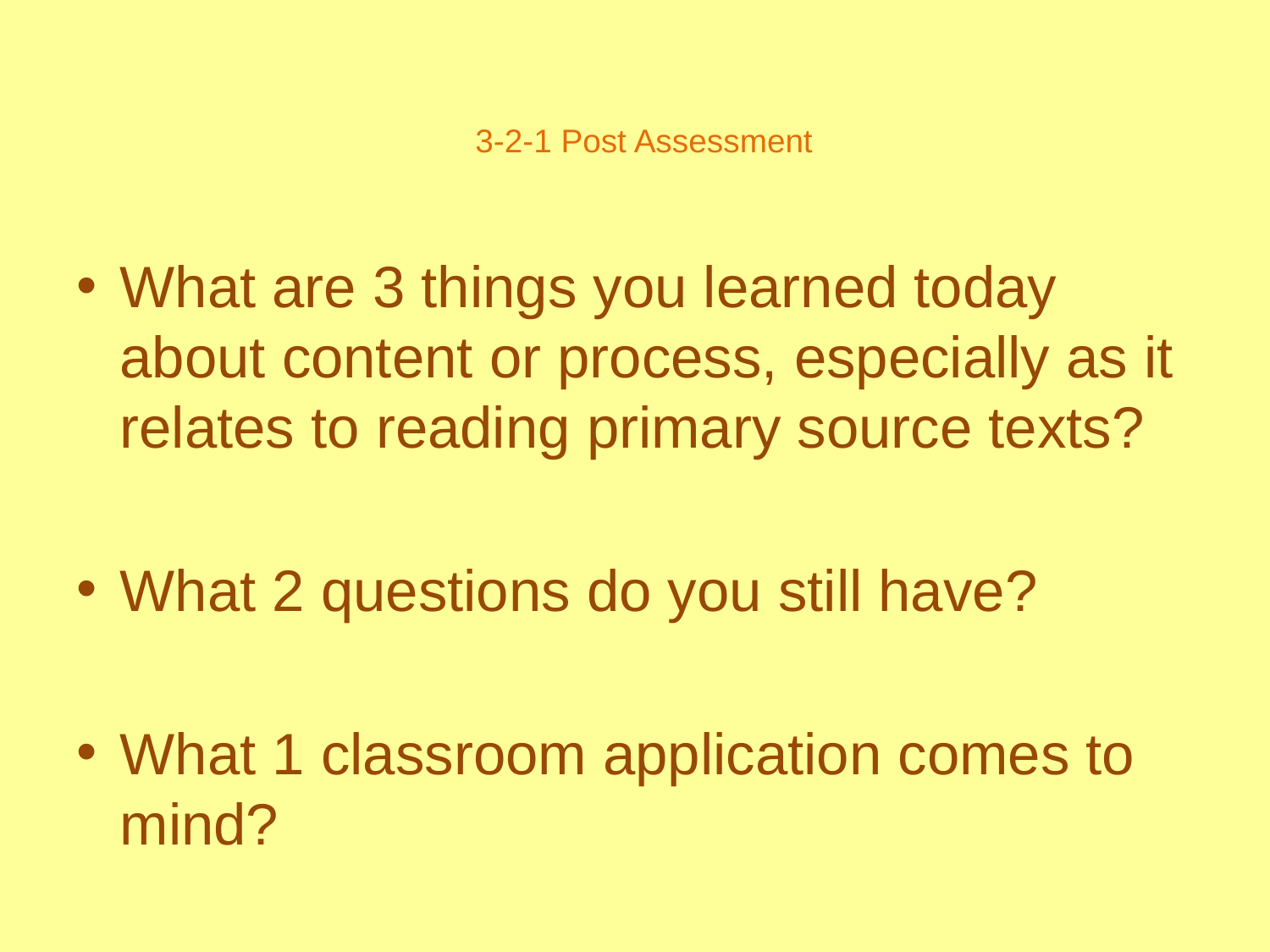

# 3-2-1 Post Assessment
What are 3 things you learned today about content or process, especially as it relates to reading primary source texts?

What 2 questions do you still have?

What 1 classroom application comes to mind?